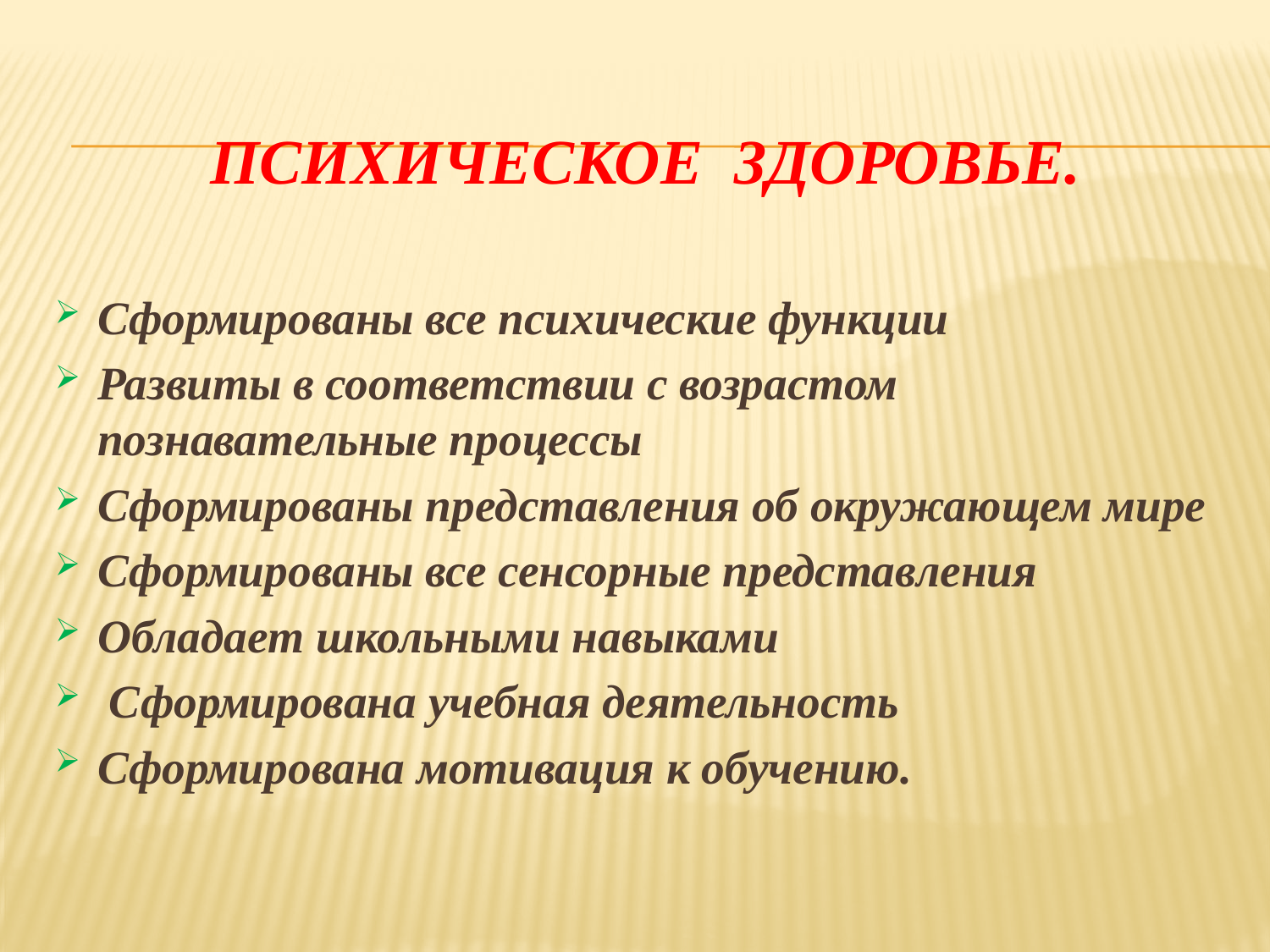

# Психическое  здоровье.

Сформированы все психические функции
Развиты в соответствии с возрастом познавательные процессы
Сформированы представления об окружающем мире
Сформированы все сенсорные представления
Обладает школьными навыками
 Сформирована учебная деятельность
Сформирована мотивация к обучению.